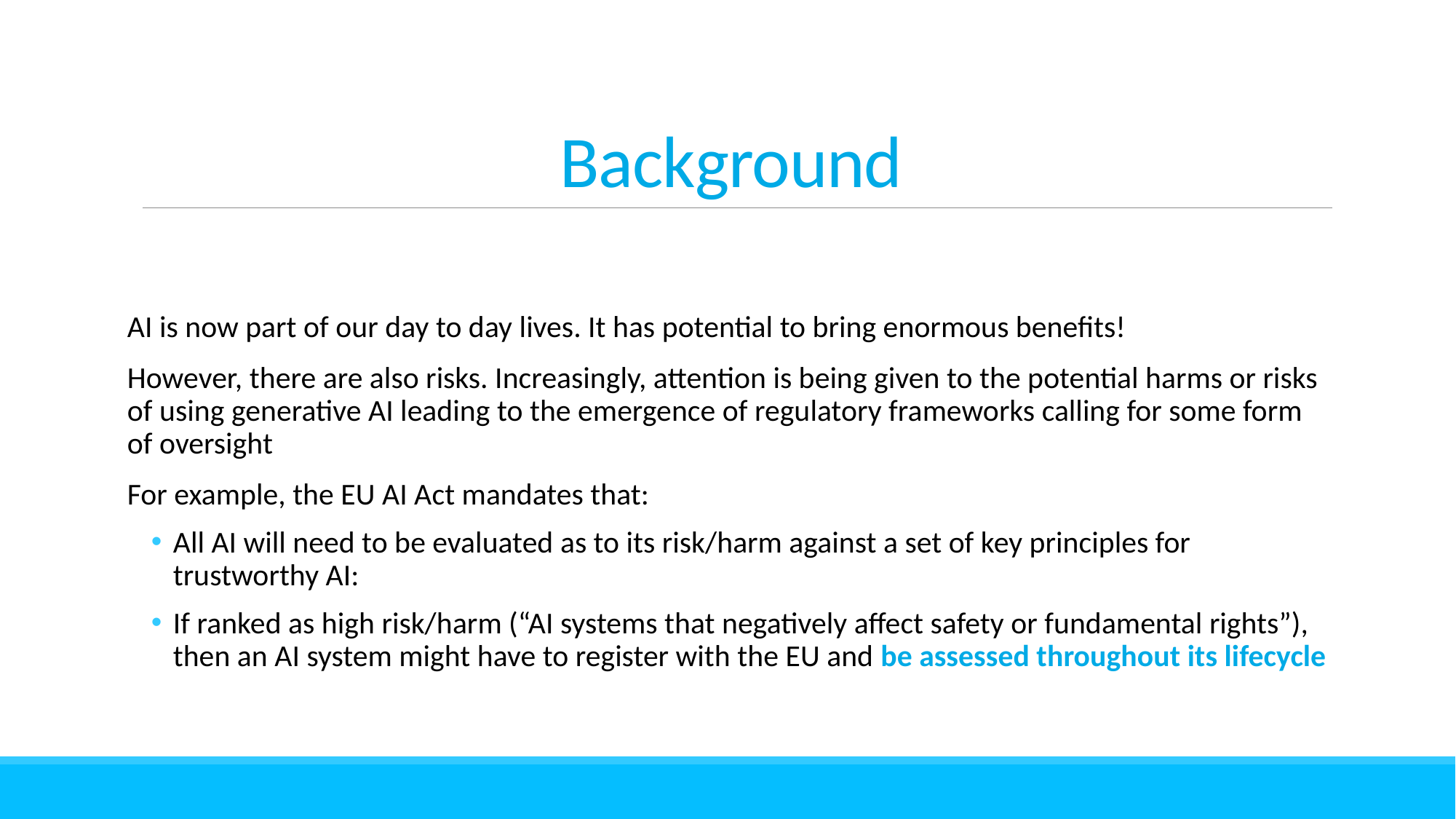

# Background
AI is now part of our day to day lives. It has potential to bring enormous benefits!
However, there are also risks. Increasingly, attention is being given to the potential harms or risks of using generative AI leading to the emergence of regulatory frameworks calling for some form of oversight
For example, the EU AI Act mandates that:
All AI will need to be evaluated as to its risk/harm against a set of key principles for trustworthy AI:
If ranked as high risk/harm (“AI systems that negatively affect safety or fundamental rights”), then an AI system might have to register with the EU and be assessed throughout its lifecycle